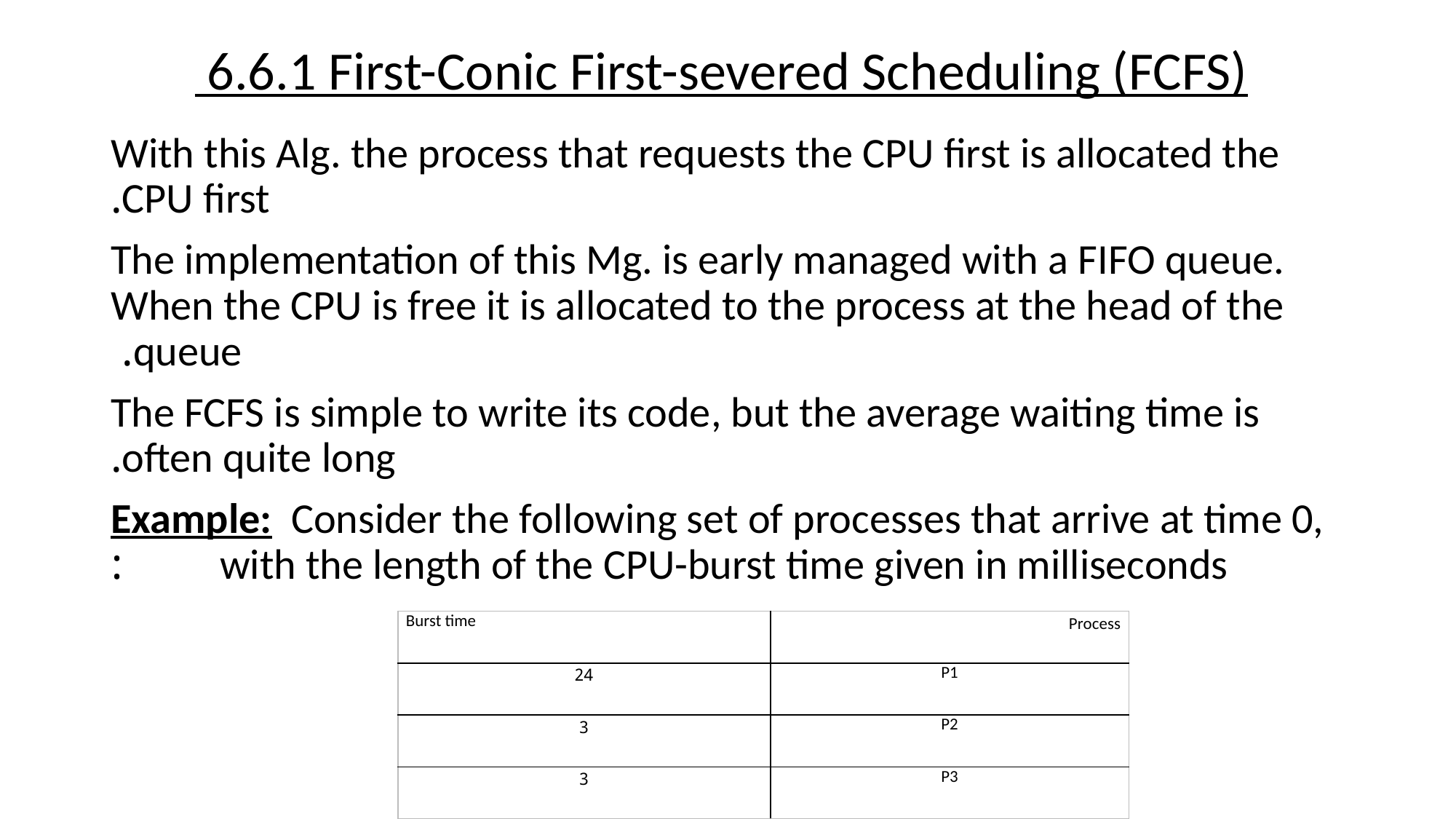

# 6.6.1 First-Conic First-severed Scheduling (FCFS)

With this Alg. the process that requests the CPU first is allocated the CPU first.
   The implementation of this Mg. is early managed with a FIFO queue. When the CPU is free it is allocated to the process at the head of the queue.
   The FCFS is simple to write its code, but the average waiting time is often quite long.
 Example:  Consider the following set of processes that arrive at time 0,           with the length of the CPU-burst time given in milliseconds:

| Burst time | Process |
| --- | --- |
| 24 | P1 |
| 3 | P2 |
| 3 | P3 |